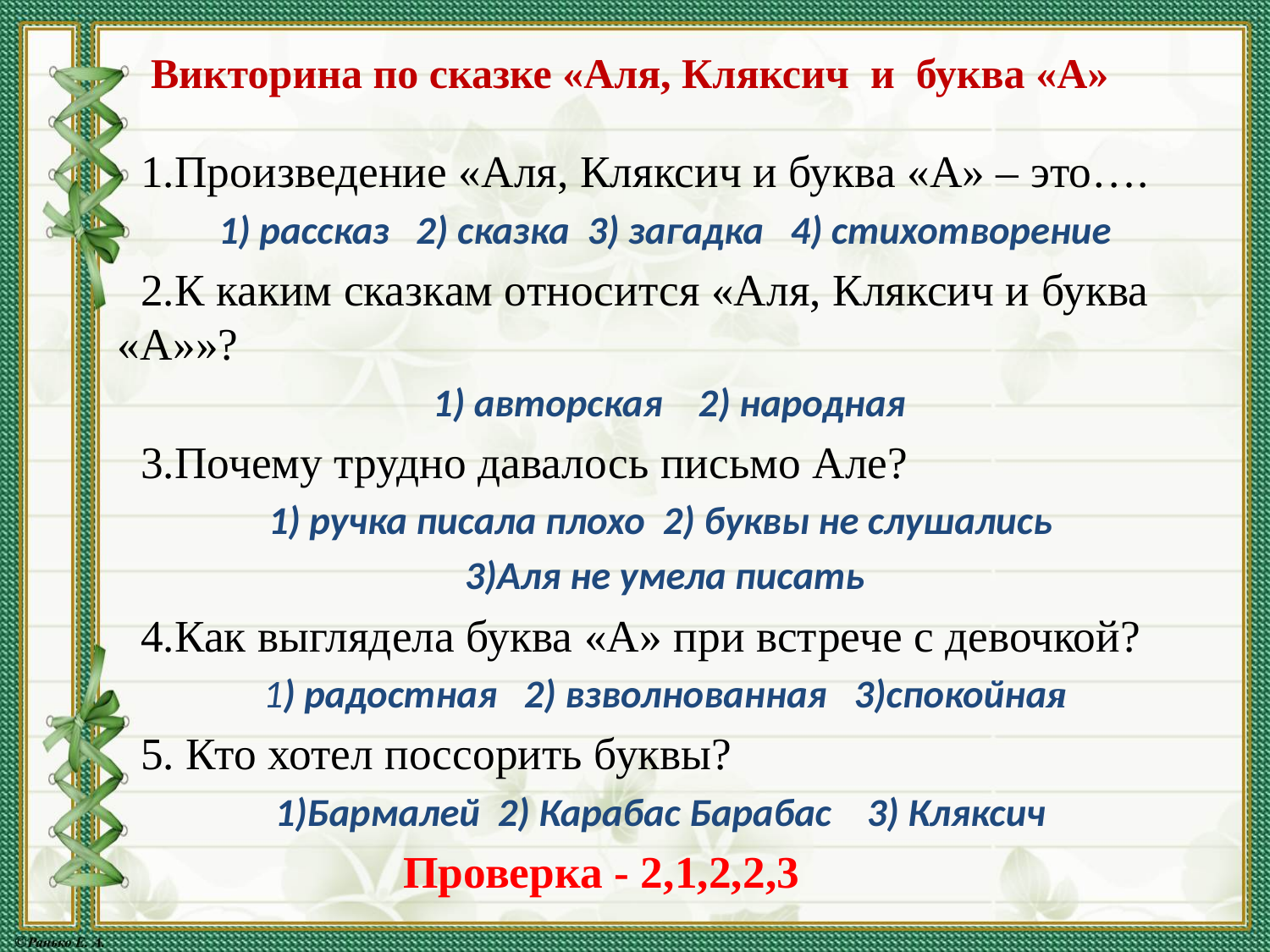

# Викторина по сказке «Аля, Кляксич  и  буква «А»
  1.Произведение «Аля, Кляксич и буква «А» – это….
1) рассказ   2) сказка  3) загадка   4) стихотворение
  2.К каким сказкам относится «Аля, Кляксич и буква «А»»?
 1) авторская    2) народная
  3.Почему трудно давалось письмо Але?
1) ручка писала плохо  2) буквы не слушались
3)Аля не умела писать
  4.Как выглядела буква «А» при встрече с девочкой?
1) радостная   2) взволнованная   3)спокойная
  5. Кто хотел поссорить буквы?
1)Бармалей  2) Карабас Барабас    3) Кляксич
                         Проверка - 2,1,2,2,3